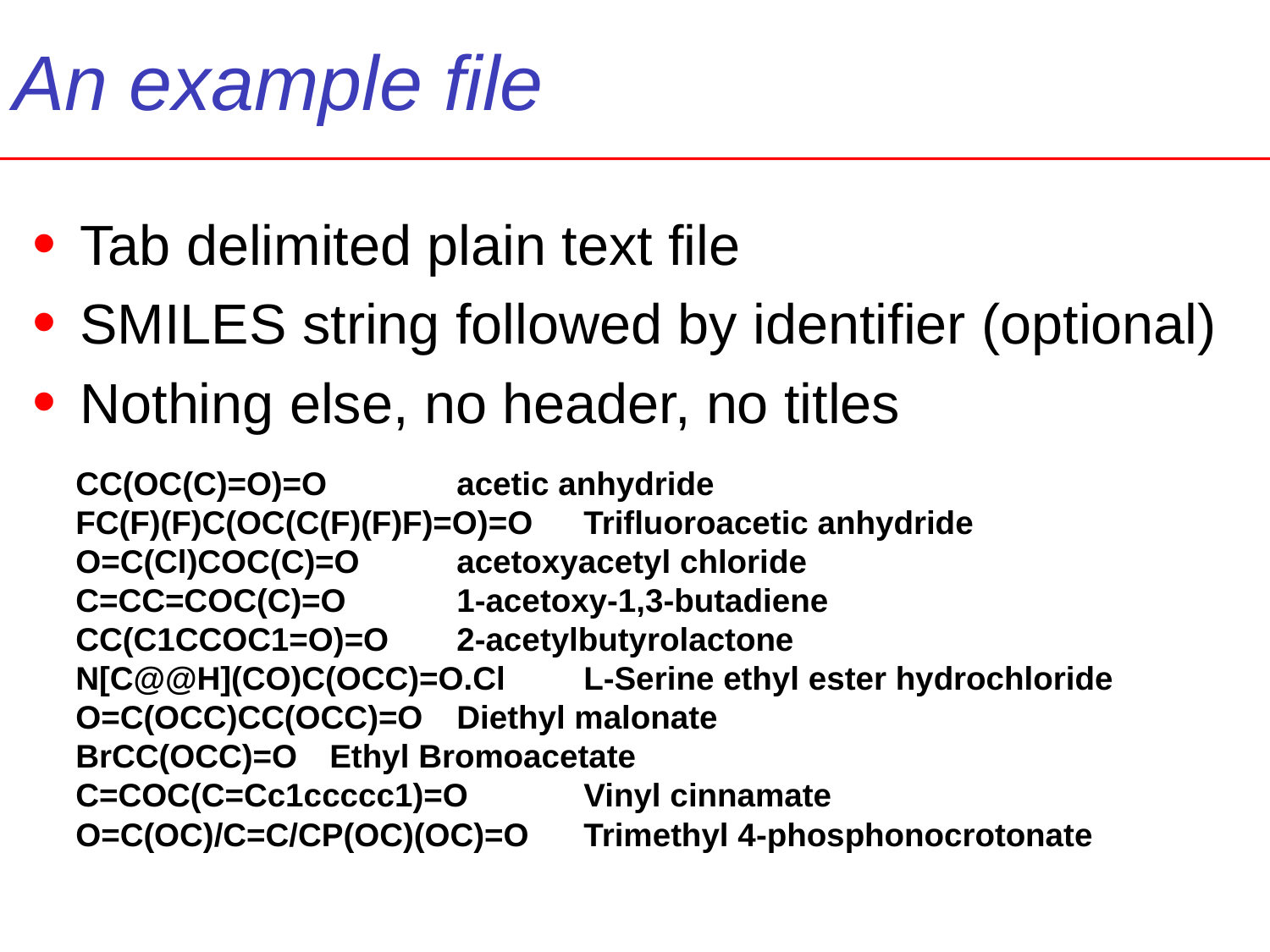

# An example file
Tab delimited plain text file
SMILES string followed by identifier (optional)
Nothing else, no header, no titles

CC(OC(C)=O)=O 	acetic anhydride
FC(F)(F)C(OC(C(F)(F)F)=O)=O 	Trifluoroacetic anhydride
O=C(Cl)COC(C)=O 	acetoxyacetyl chloride
C=CC=COC(C)=O 	1-acetoxy-1,3-butadiene
CC(C1CCOC1=O)=O 	2-acetylbutyrolactone
N[C@@H](CO)C(OCC)=O.Cl 	L-Serine ethyl ester hydrochloride
O=C(OCC)CC(OCC)=O 	Diethyl malonate
BrCC(OCC)=O 	Ethyl Bromoacetate
C=COC(C=Cc1ccccc1)=O 	Vinyl cinnamate
O=C(OC)/C=C/CP(OC)(OC)=O 	Trimethyl 4-phosphonocrotonate